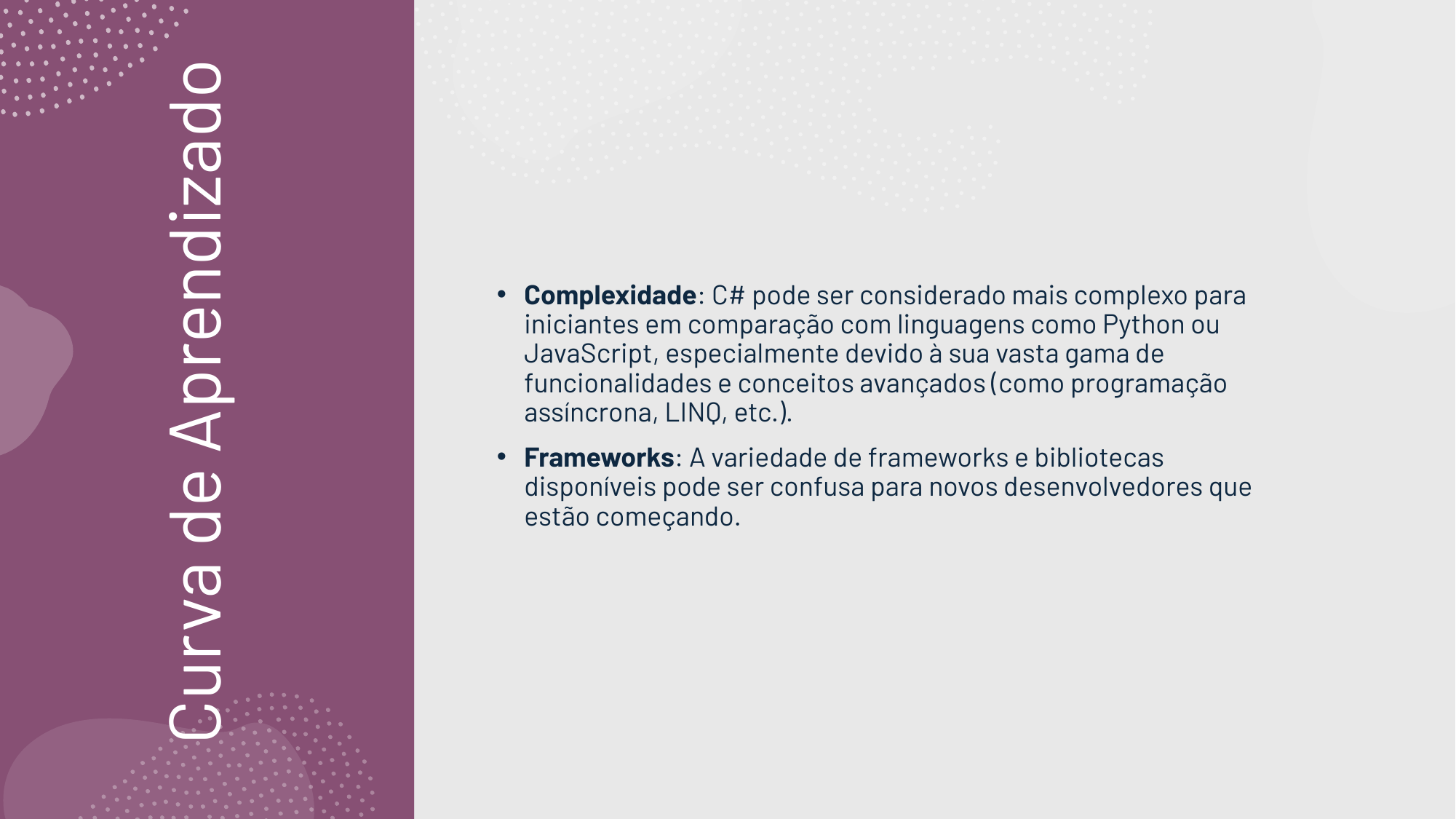

Complexidade: C# pode ser considerado mais complexo para iniciantes em comparação com linguagens como Python ou JavaScript, especialmente devido à sua vasta gama de funcionalidades e conceitos avançados (como programação assíncrona, LINQ, etc.).
Frameworks: A variedade de frameworks e bibliotecas disponíveis pode ser confusa para novos desenvolvedores que estão começando.
# Curva de Aprendizado